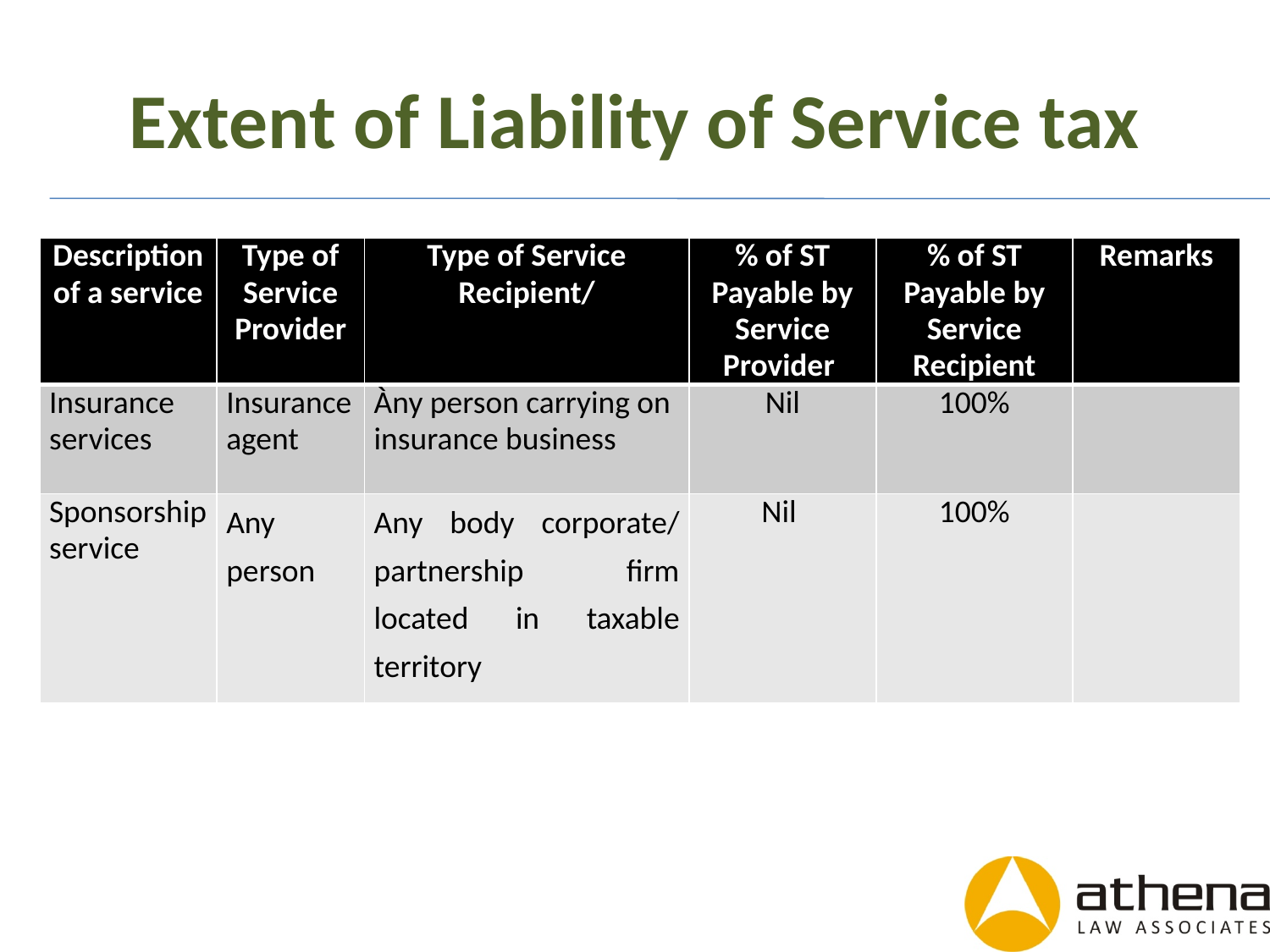

# Extent of Liability of Service tax

| Description of a service | Type of Service Provider | Type of Service Recipient/ | % of ST Payable by Service Provider | % of ST Payable by Service Recipient | Remarks |
| --- | --- | --- | --- | --- | --- |
| Insurance services | Insurance agent | Àny person carrying on insurance business | Nil | 100% |  |
| Sponsorship service | Any person | Any body corporate/ partnership firm located in taxable territory | Nil | 100% |  |